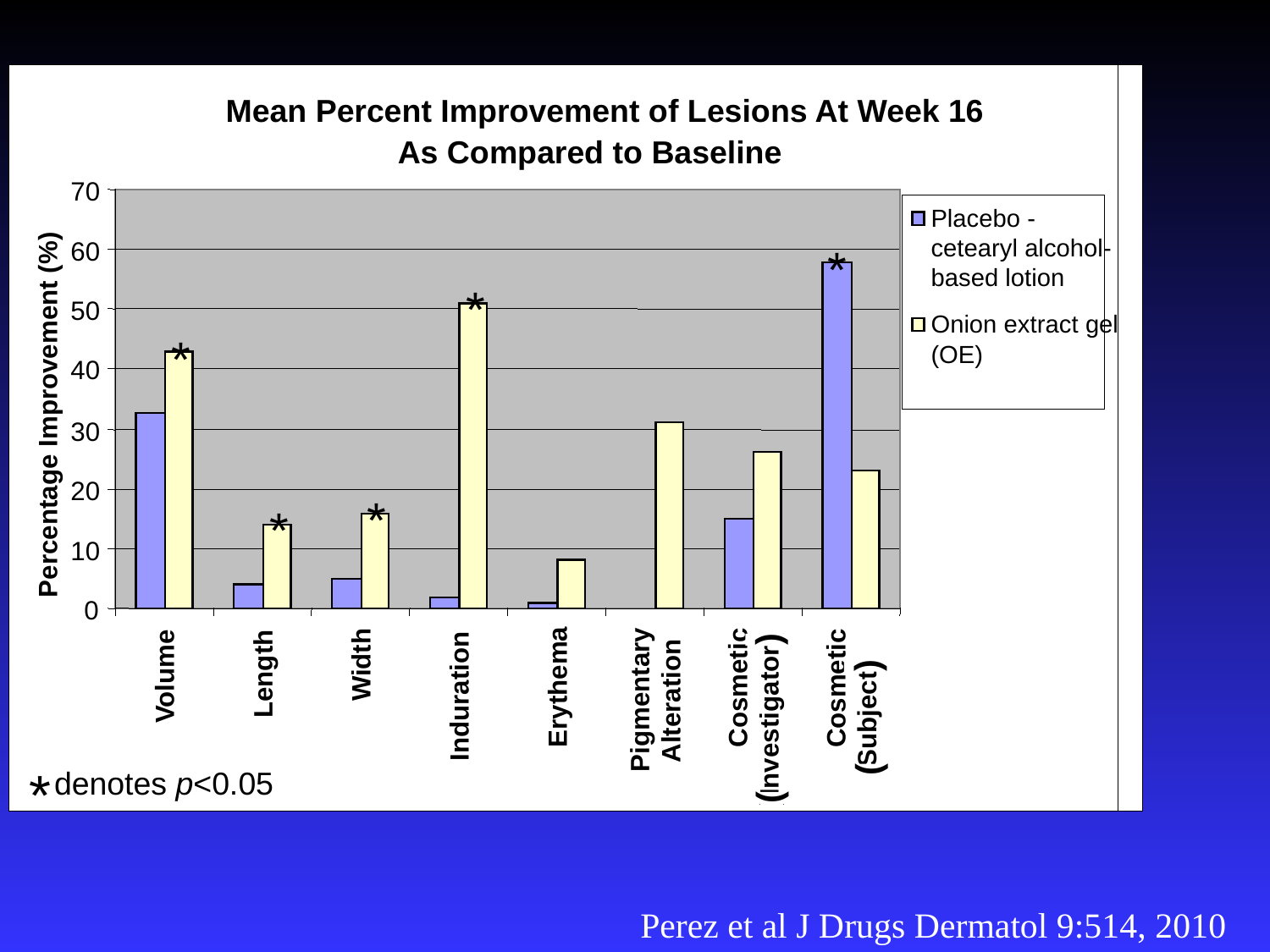

Mean Percent Improvement of Lesions At Week 16
As Compared to Baseline
70

Placebo -

*
*
cetearyl alcohol-
60

based lotion
*
*
50

Onion extract gel

*
*
(OE)

40

*
Percentage Improvement (%)

30

20
*
*

*
*

10

0

)
)
(
)
)
Width
(
Length
Volume
Erythema
Cosmetic
Cosmetic
Induration
Pigmentary
Alteration
Subject
Investigator
(
(
*
*
)
denotes p<0.05
denotes p<0.05

(
(
)
Perez et al J Drugs Dermatol 9:514, 2010